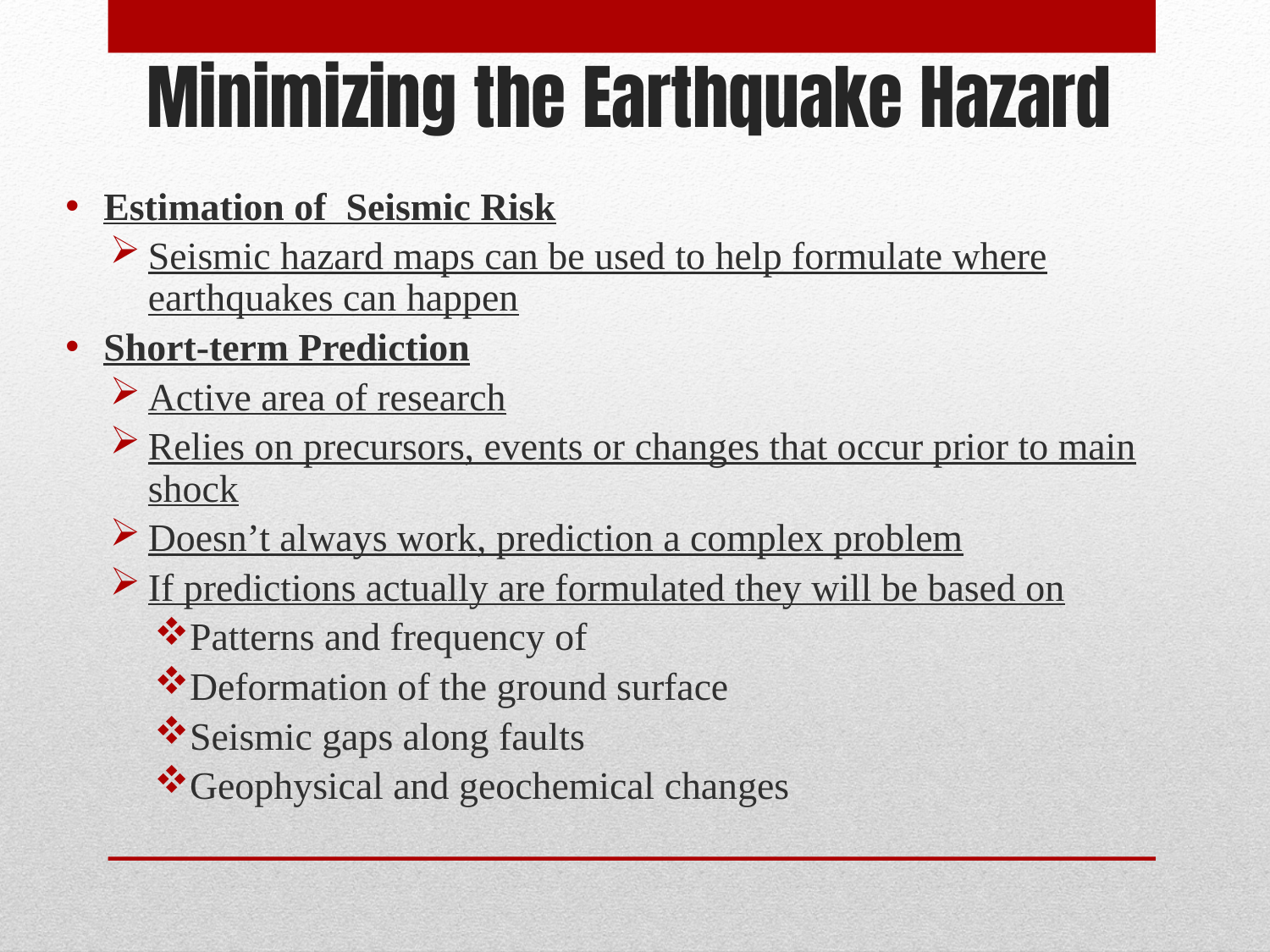

# Minimizing the Earthquake Hazard
Estimation of  Seismic Risk
Seismic hazard maps can be used to help formulate where earthquakes can happen
Short-term Prediction
Active area of research
Relies on precursors, events or changes that occur prior to main shock
Doesn’t always work, prediction a complex problem
If predictions actually are formulated they will be based on
Patterns and frequency of
Deformation of the ground surface
Seismic gaps along faults
Geophysical and geochemical changes